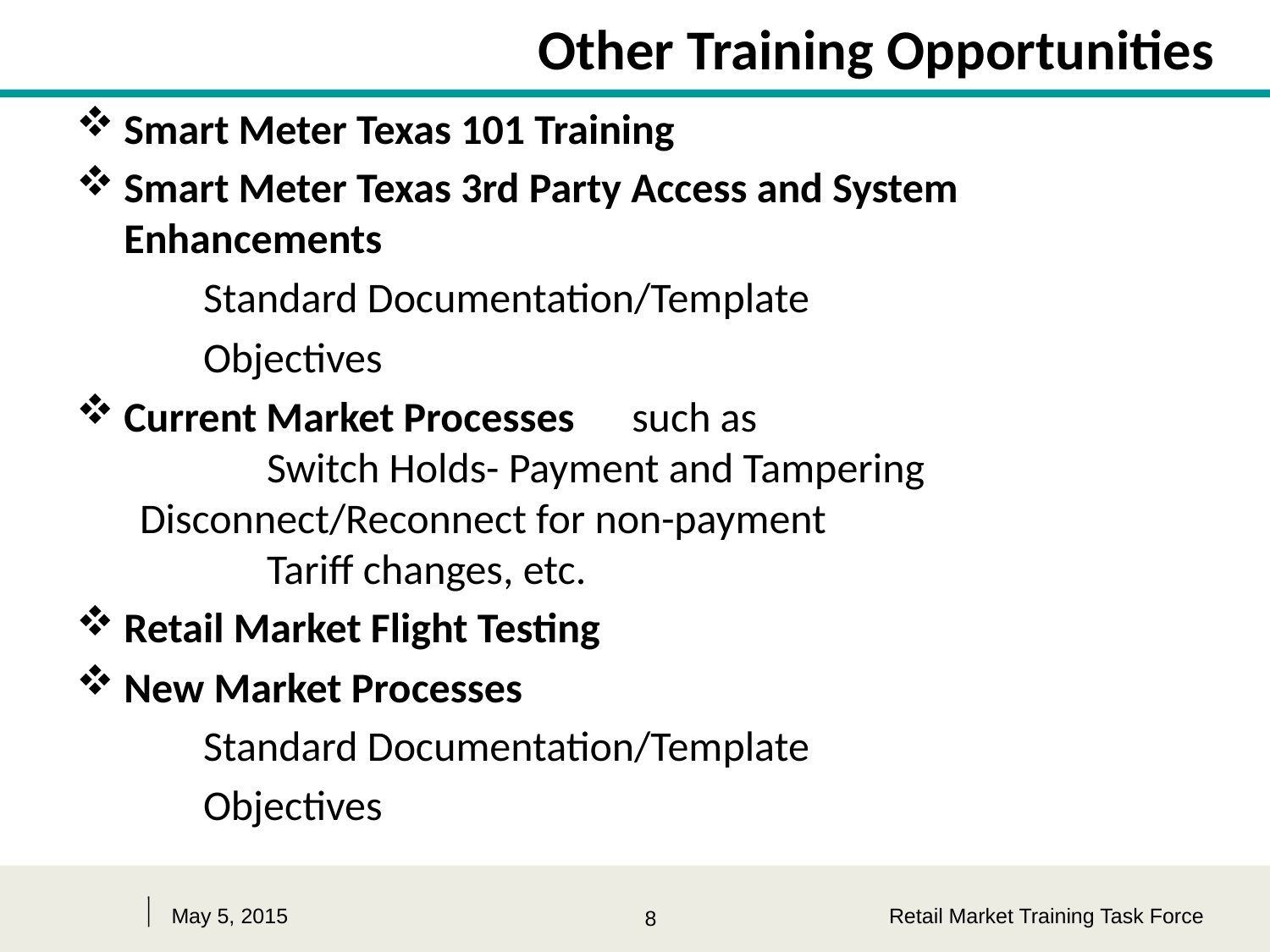

# Other Training Opportunities
Smart Meter Texas 101 Training
Smart Meter Texas 3rd Party Access and System Enhancements
	Standard Documentation/Template
	Objectives
Current Market Processes	such as
	Switch Holds- Payment and Tampering 	Disconnect/Reconnect for non-payment
	Tariff changes, etc.
Retail Market Flight Testing
New Market Processes
	Standard Documentation/Template
	Objectives

May 5, 2015
Retail Market Training Task Force